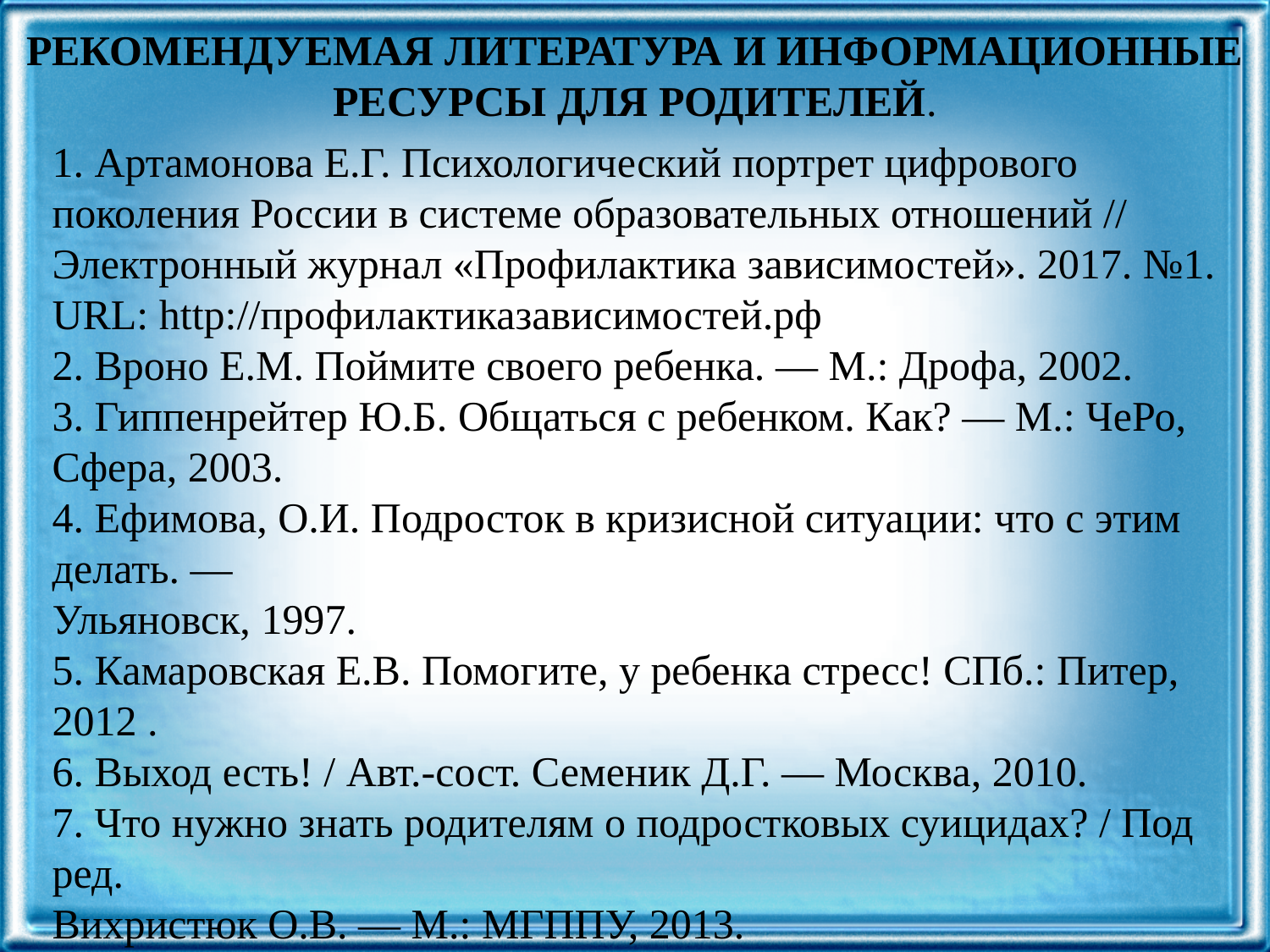

# РЕКОМЕНДУЕМАЯ ЛИТЕРАТУРА И ИНФОРМАЦИОННЫЕ РЕСУРСЫ ДЛЯ РОДИТЕЛЕЙ.
1. Артамонова Е.Г. Психологический портрет цифрового поколения России в системе образовательных отношений // Электронный журнал «Профилактика зависимостей». 2017. №1. URL: http://профилактиказависимостей.рф
2. Вроно Е.М. Поймите своего ребенка. — М.: Дрофа, 2002.
3. Гиппенрейтер Ю.Б. Общаться с ребенком. Как? — М.: ЧеРо, Сфера, 2003.
4. Ефимова, О.И. Подросток в кризисной ситуации: что с этим делать. —
Ульяновск, 1997.
5. Камаровская Е.В. Помогите, у ребенка стресс! СПб.: Питер, 2012 .
6. Выход есть! / Авт.-сост. Семеник Д.Г. — Москва, 2010.
7. Что нужно знать родителям о подростковых суицидах? / Под ред.
Вихристюк О.В. — М.: МГППУ, 2013.